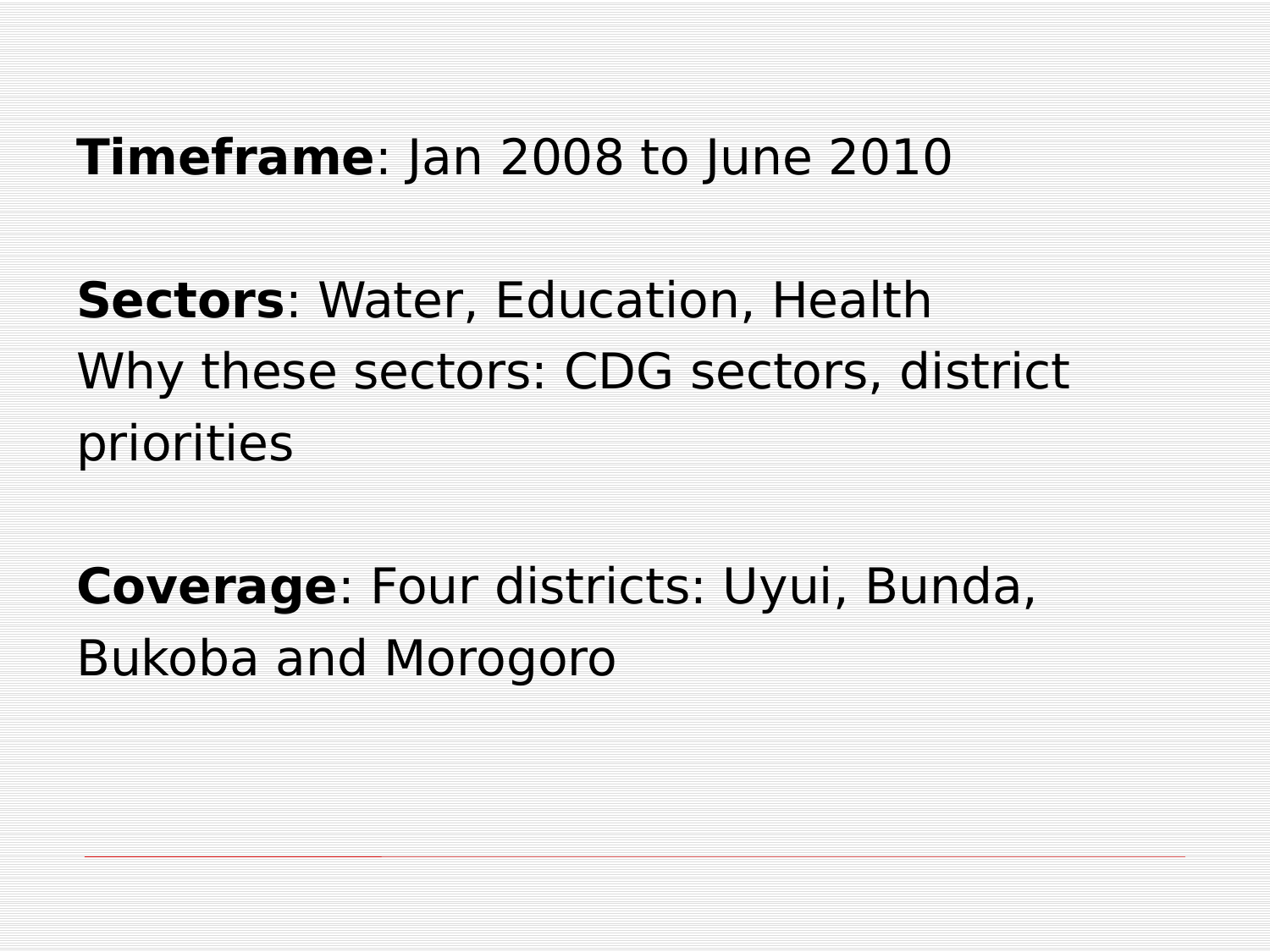

Timeframe: Jan 2008 to June 2010

Sectors: Water, Education, Health
Why these sectors: CDG sectors, district
priorities

Coverage: Four districts: Uyui, Bunda,
Bukoba and Morogoro